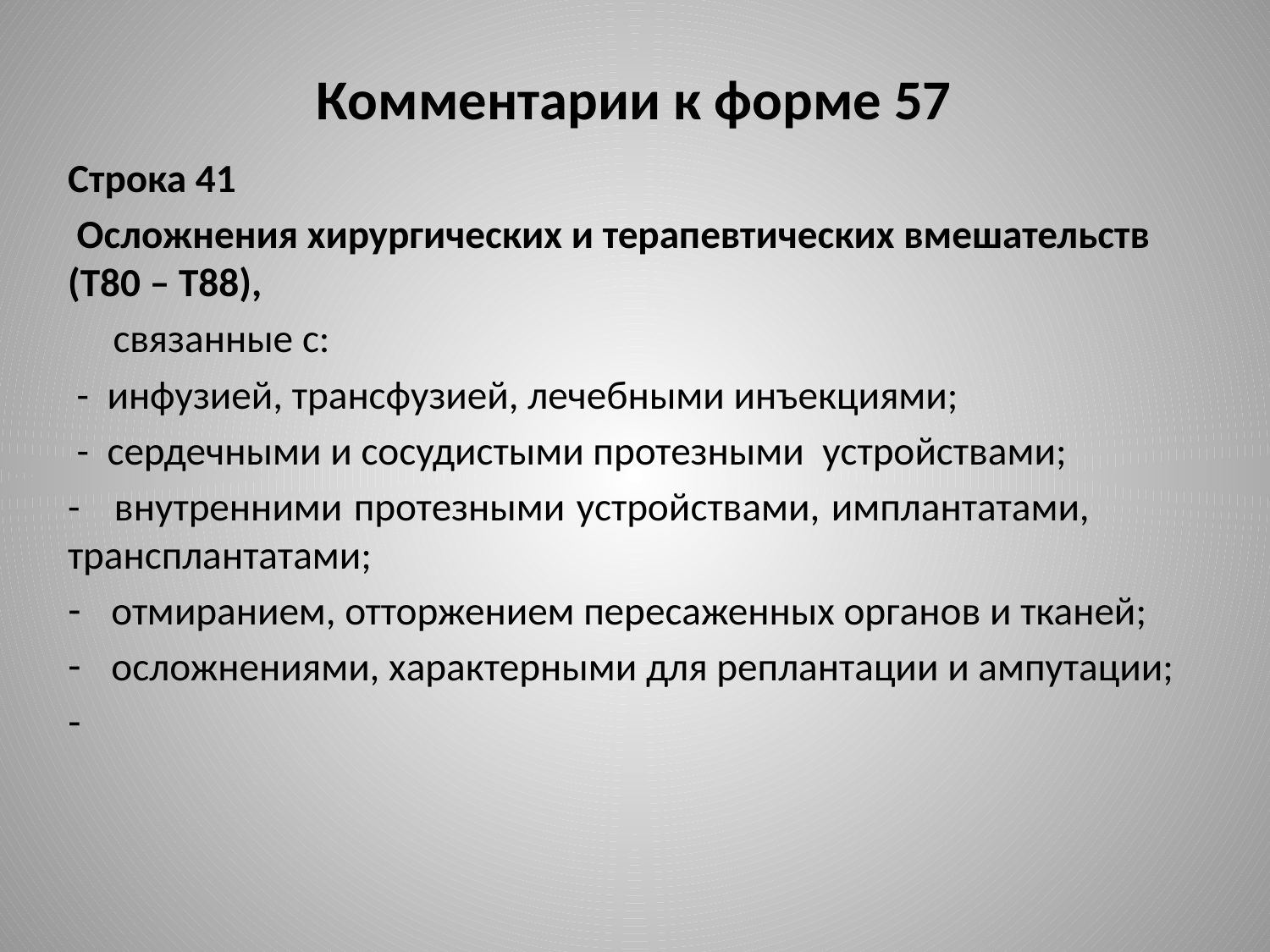

# Комментарии к форме 57
Строка 41
 Осложнения хирургических и терапевтических вмешательств (Т80 – Т88),
     связанные с:
 -  инфузией, трансфузией, лечебными инъекциями;
 -  сердечными и сосудистыми протезными  устройствами;
-   внутренними протезными устройствами, имплантатами,          трансплантатами;
отмиранием, отторжением пересаженных органов и тканей;
осложнениями, характерными для реплантации и ампутации;